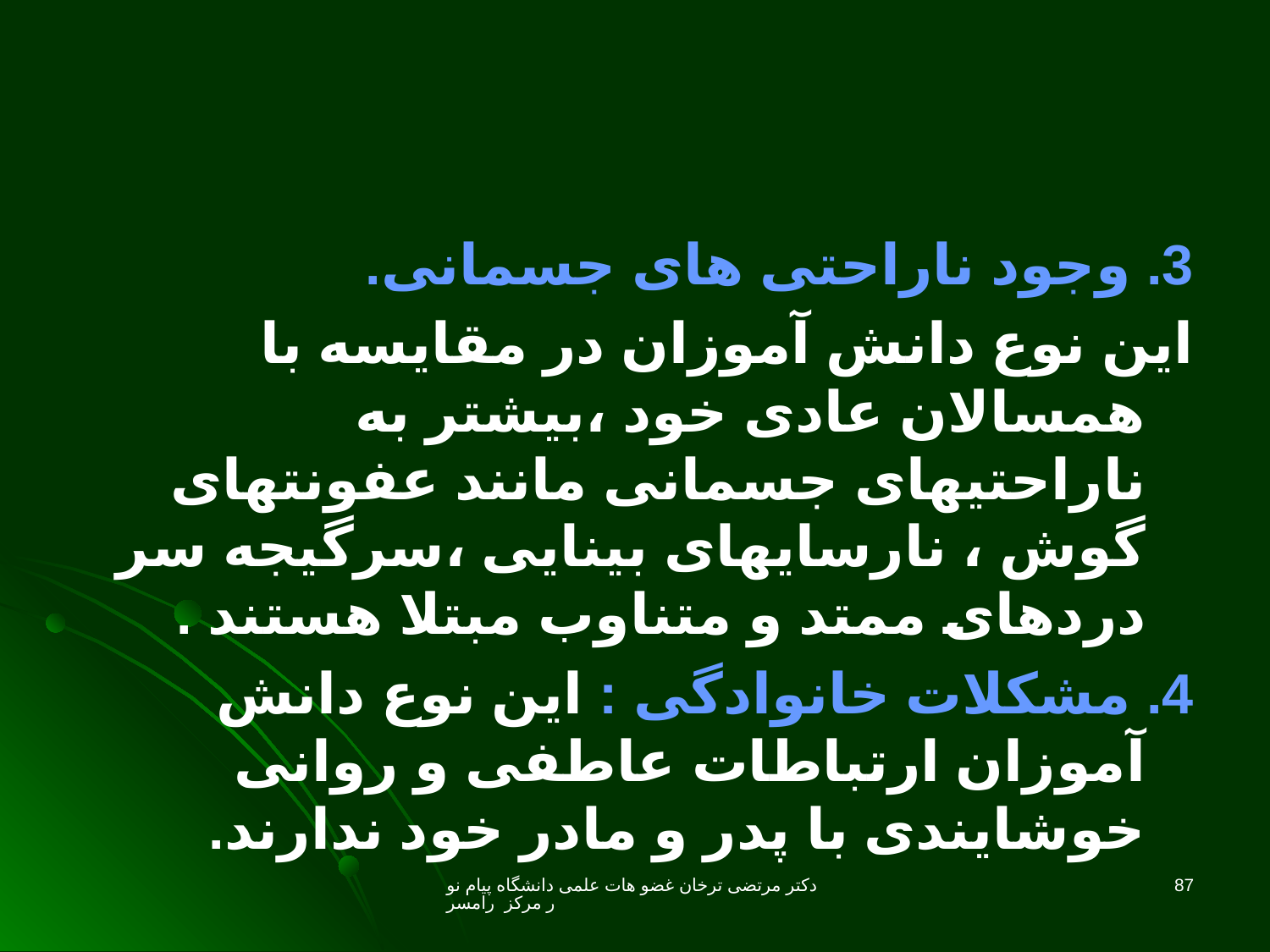

3. وجود ناراحتی های جسمانی.
این نوع دانش آموزان در مقایسه با همسالان عادی خود ،بیشتر به ناراحتیهای جسمانی مانند عفونتهای گوش ، نارسایهای بینایی ،سرگیجه سر دردهای ممتد و متناوب مبتلا هستند .
4. مشکلات خانوادگی : این نوع دانش آموزان ارتباطات عاطفی و روانی خوشایندی با پدر و مادر خود ندارند.
دکتر مرتضی ترخان غضو هات علمی دانشگاه پیام نور مرکز رامسر
87